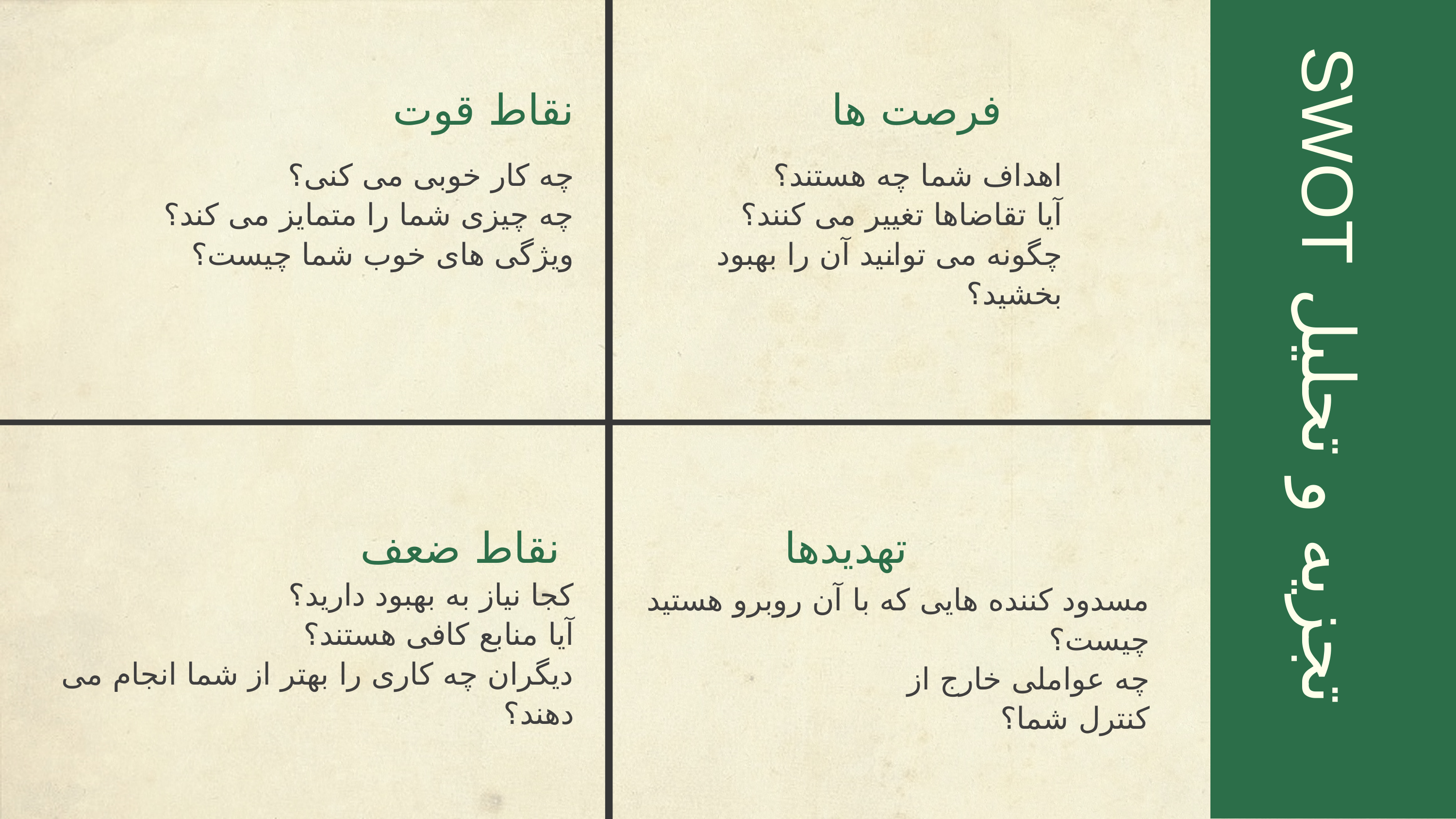

نقاط قوت
فرصت ها
چه کار خوبی می کنی؟
چه چیزی شما را متمایز می کند؟
ویژگی های خوب شما چیست؟
اهداف شما چه هستند؟
آیا تقاضاها تغییر می کنند؟
چگونه می توانید آن را بهبود بخشید؟
تجزیه و تحلیل SWOT
نقاط ضعف
تهدیدها
کجا نیاز به بهبود دارید؟
آیا منابع کافی هستند؟
دیگران چه کاری را بهتر از شما انجام می دهند؟
مسدود کننده هایی که با آن روبرو هستید چیست؟
چه عواملی خارج از
کنترل شما؟